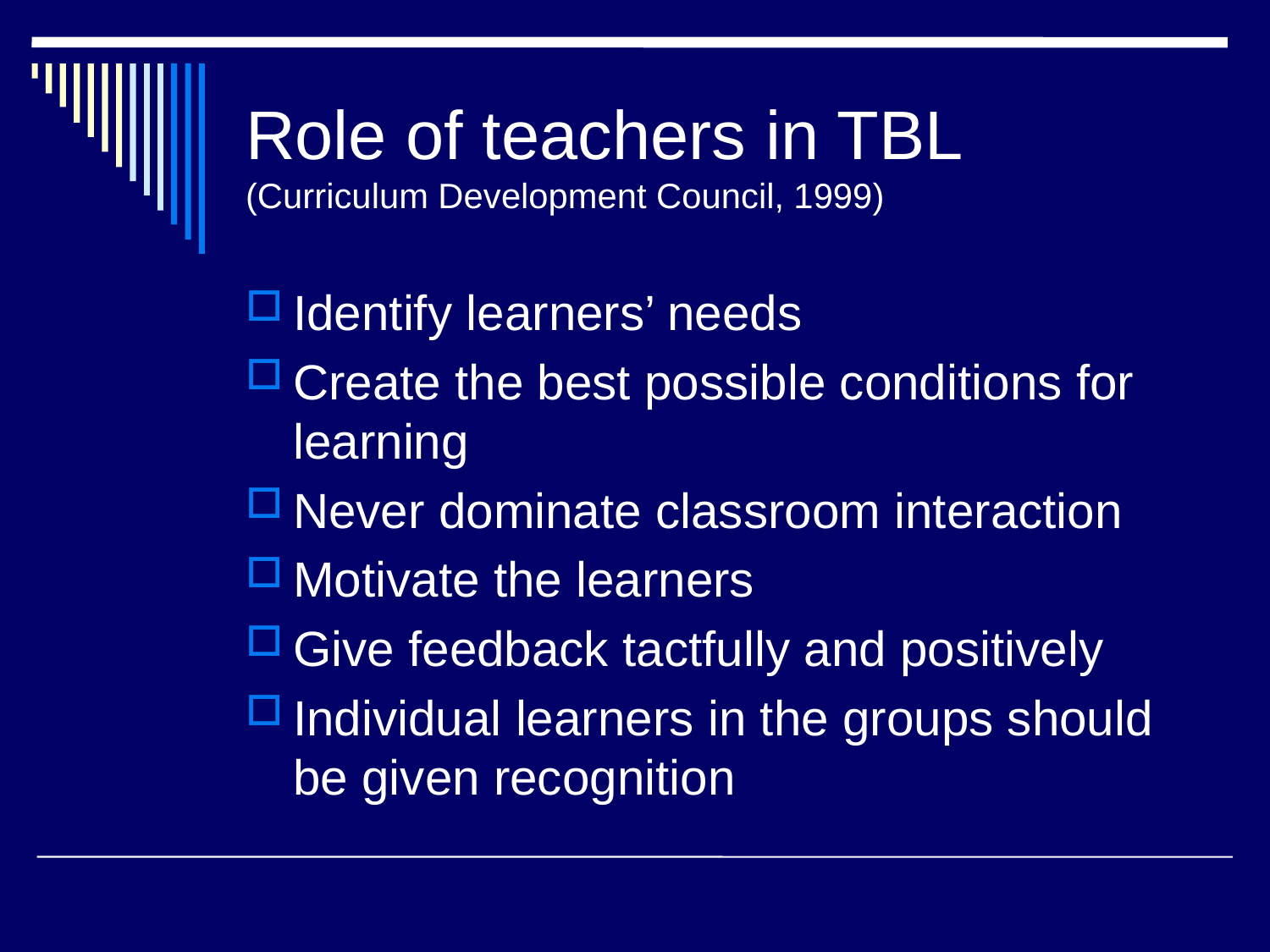

Role of teachers in TBL
(Curriculum Development Council, 1999)
Identify learners’ needs
Create the best possible conditions for learning
Never dominate classroom interaction
Motivate the learners
Give feedback tactfully and positively
Individual learners in the groups should be given recognition